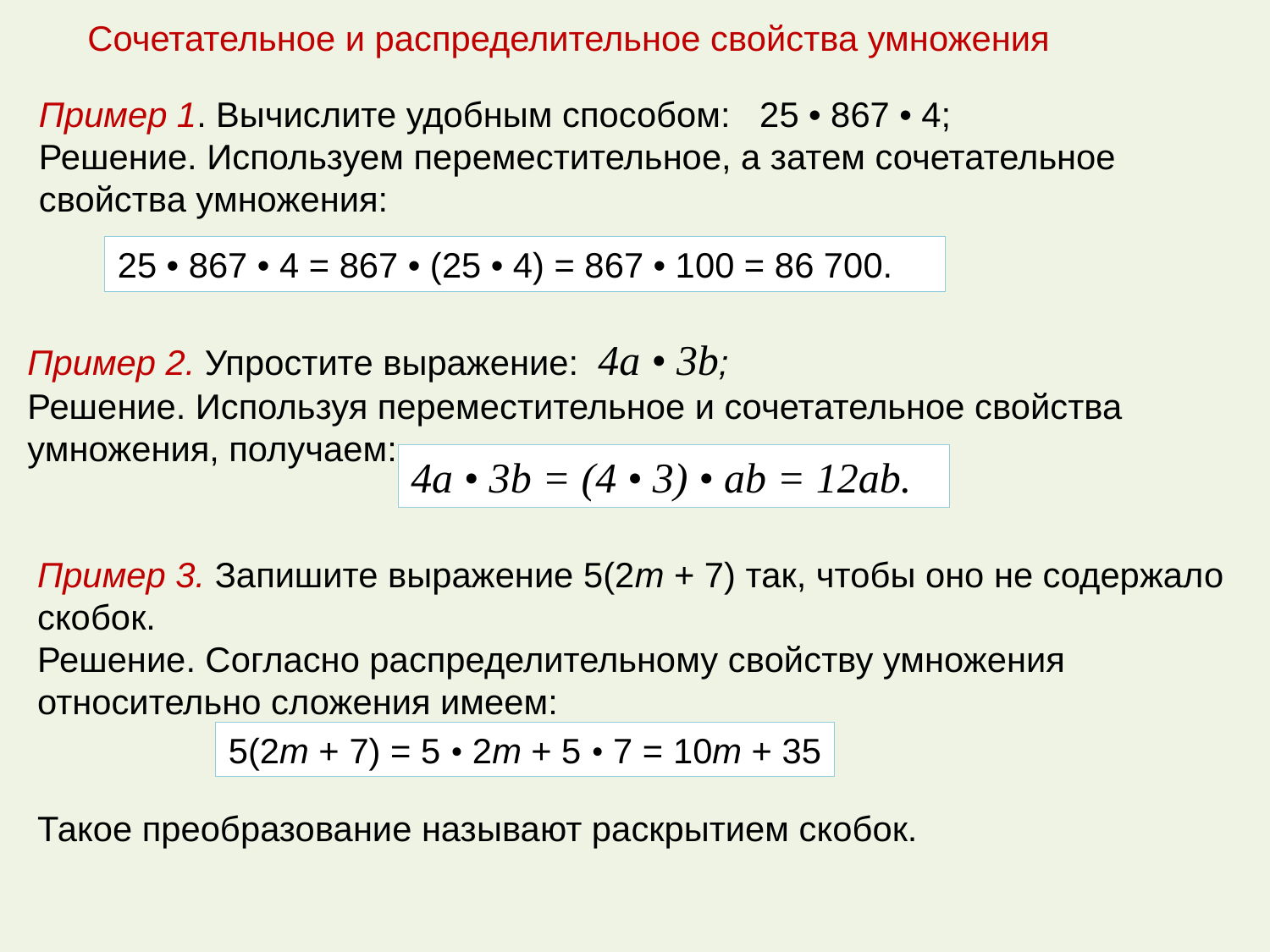

Сочетательное и распределительное свойства умножения
Пример 1. Вычислите удобным способом:   25 • 867 • 4;
Решение. Используем переместительное, а затем сочетательное свойства умножения:
25 • 867 • 4 = 867 • (25 • 4) = 867 • 100 = 86 700.
Пример 2. Упростите выражение:  4а • 3b;
Решение. Используя переместительное и сочетательное свойства умножения, получаем:
4а • 3b = (4 • 3) • ab = 12ab.
Пример 3. Запишите выражение 5(2т + 7) так, чтобы оно не содержало
скобок.
Решение. Согласно распределительному свойству умножения относительно сложения имеем:

Такое преобразование называют раскрытием скобок.

5(2m + 7) = 5 • 2m + 5 • 7 = 10т + 35